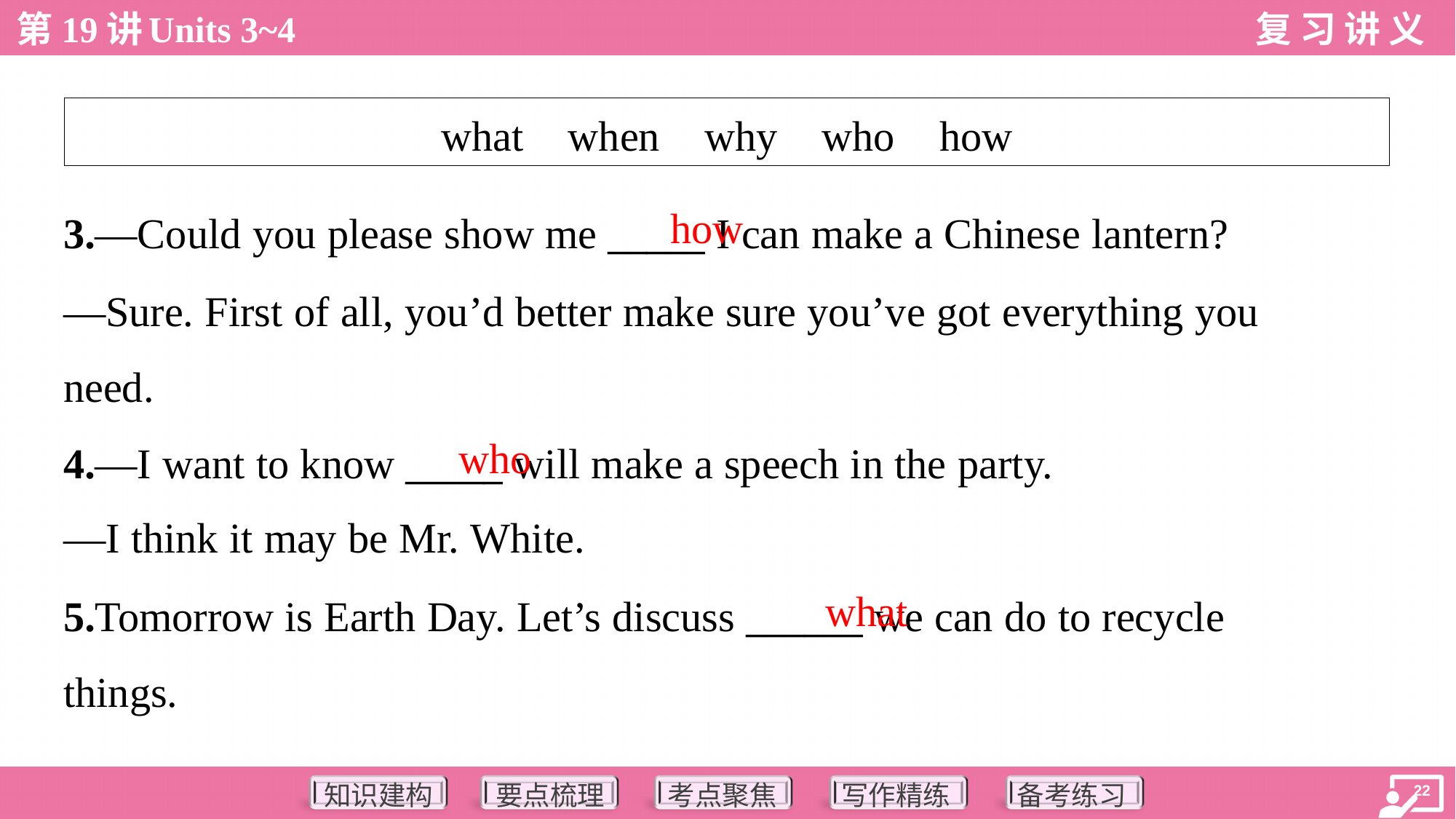

| what when why who how |
| --- |
how
3.—Could you please show me _____ I can make a Chinese lantern?
—Sure. First of all, you’d better make sure you’ve got everything you
need.
who
4.—I want to know _____ will make a speech in the party.
—I think it may be Mr. White.
what
5.Tomorrow is Earth Day. Let’s discuss ______ we can do to recycle
things.